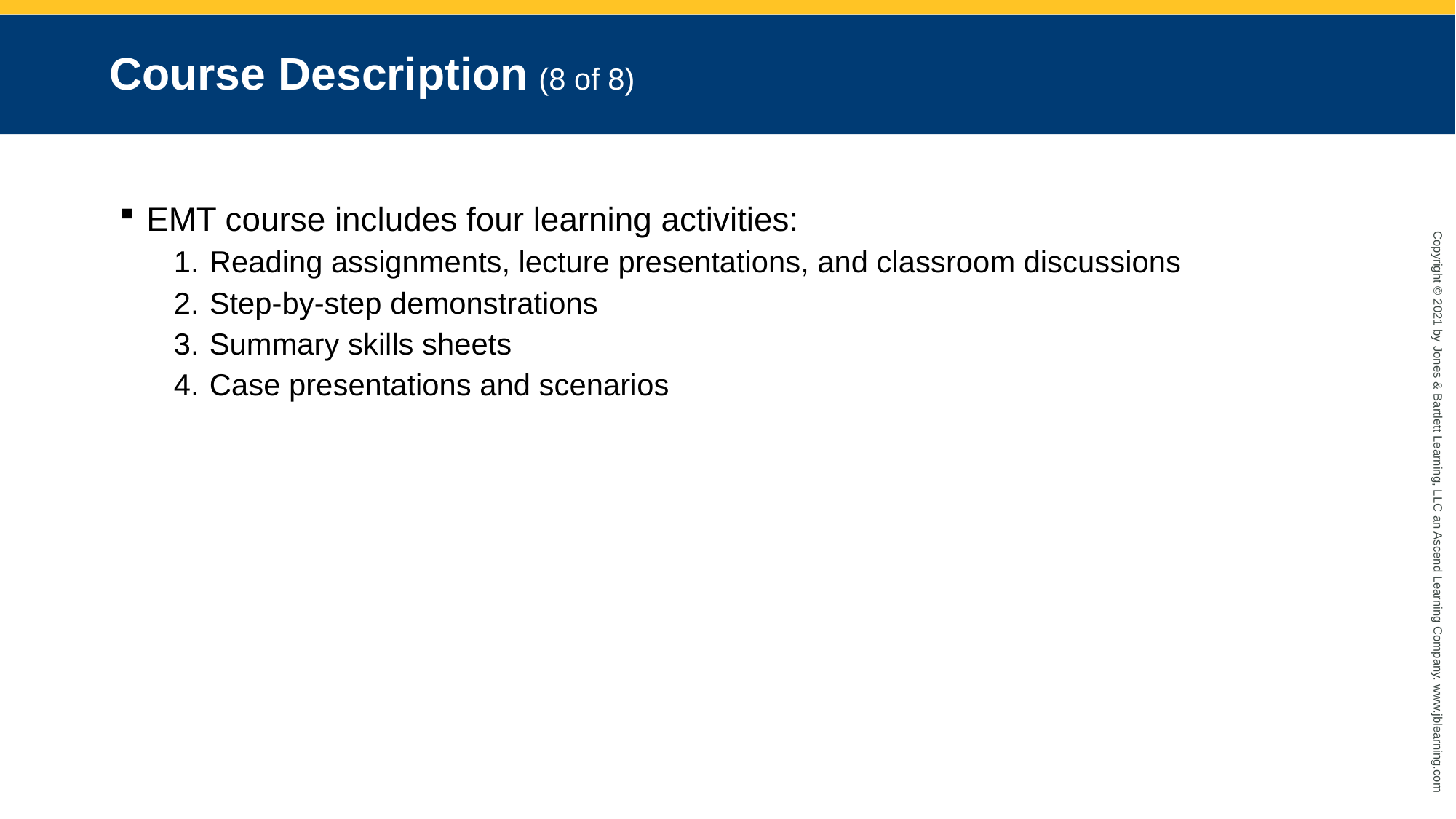

Course Description (8 of 8)
EMT course includes four learning activities:
 Reading assignments, lecture presentations, and classroom discussions
 Step-by-step demonstrations
 Summary skills sheets
 Case presentations and scenarios